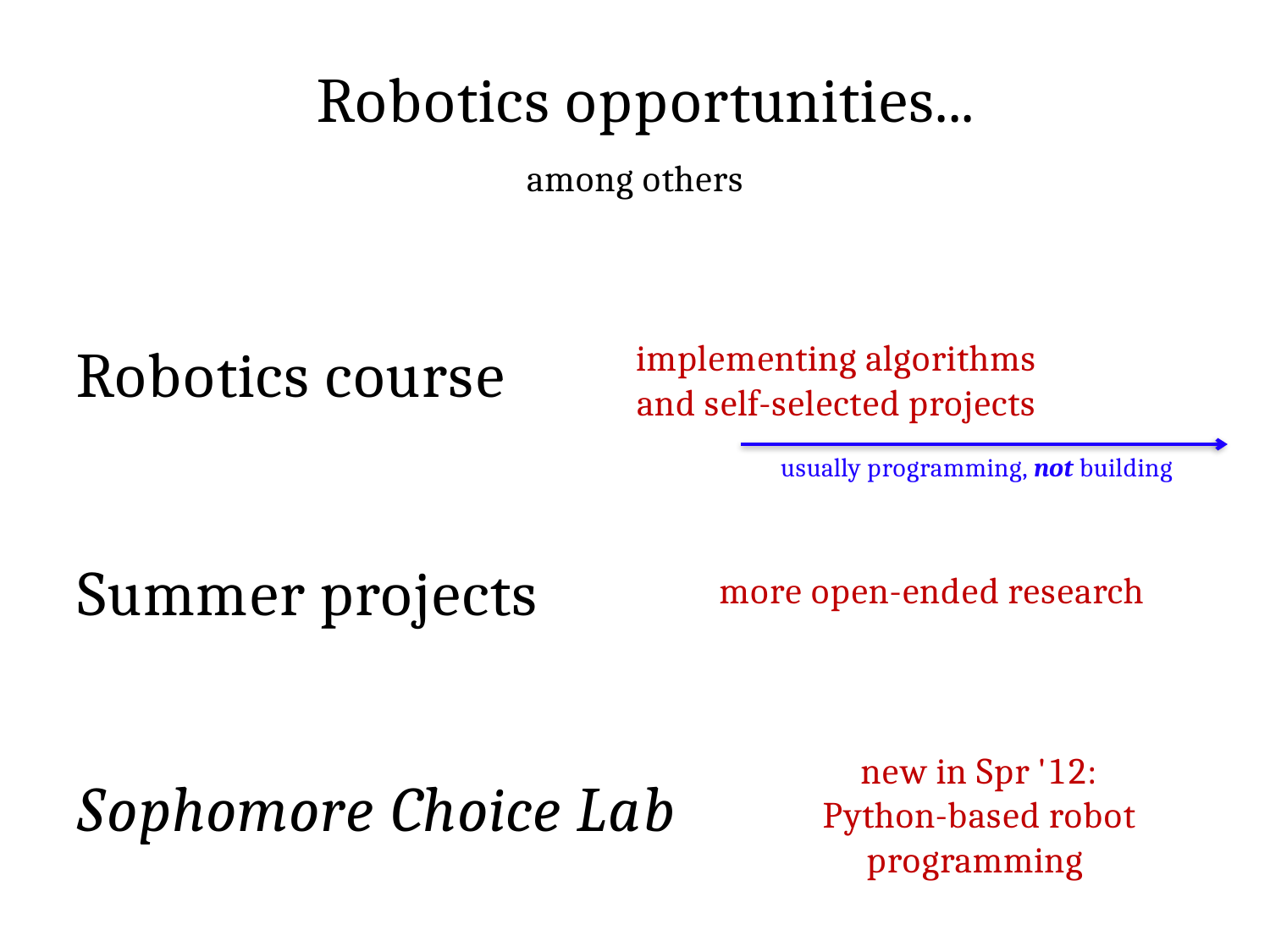

Robotics opportunities...
among others
Robotics course
implementing algorithms and self-selected projects
usually programming, not building
Summer projects
more open-ended research
new in Spr '12: Python-based robot programming
Sophomore Choice Lab